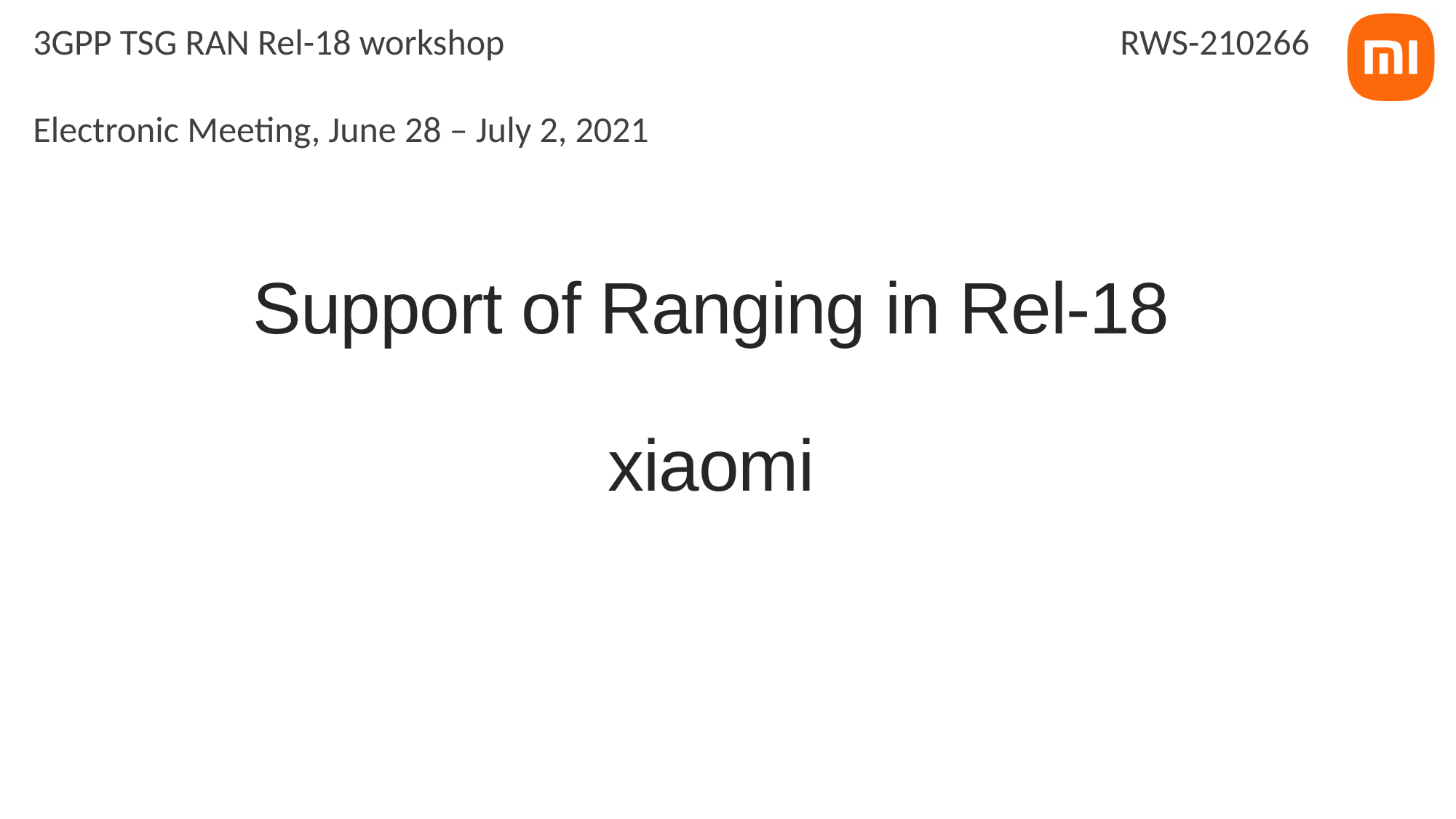

3GPP TSG RAN Rel-18 workshop
Electronic Meeting, June 28 – July 2, 2021
RWS-210266
# Support of Ranging in Rel-18 xiaomi